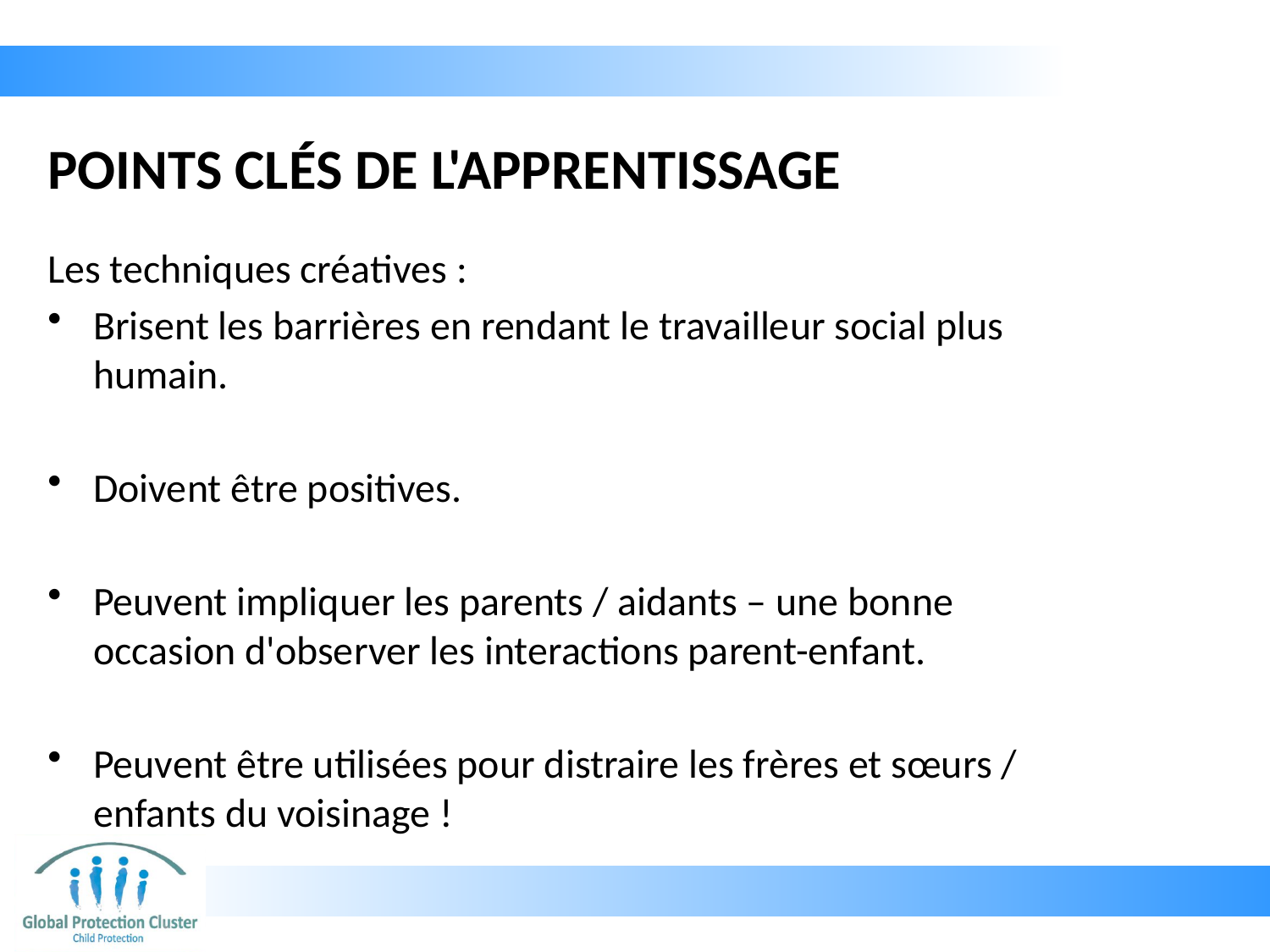

# POINTS CLÉS DE L'APPRENTISSAGE
Les techniques créatives :
Brisent les barrières en rendant le travailleur social plus humain.

Doivent être positives.

Peuvent impliquer les parents / aidants – une bonne occasion d'observer les interactions parent-enfant.

Peuvent être utilisées pour distraire les frères et sœurs / enfants du voisinage !